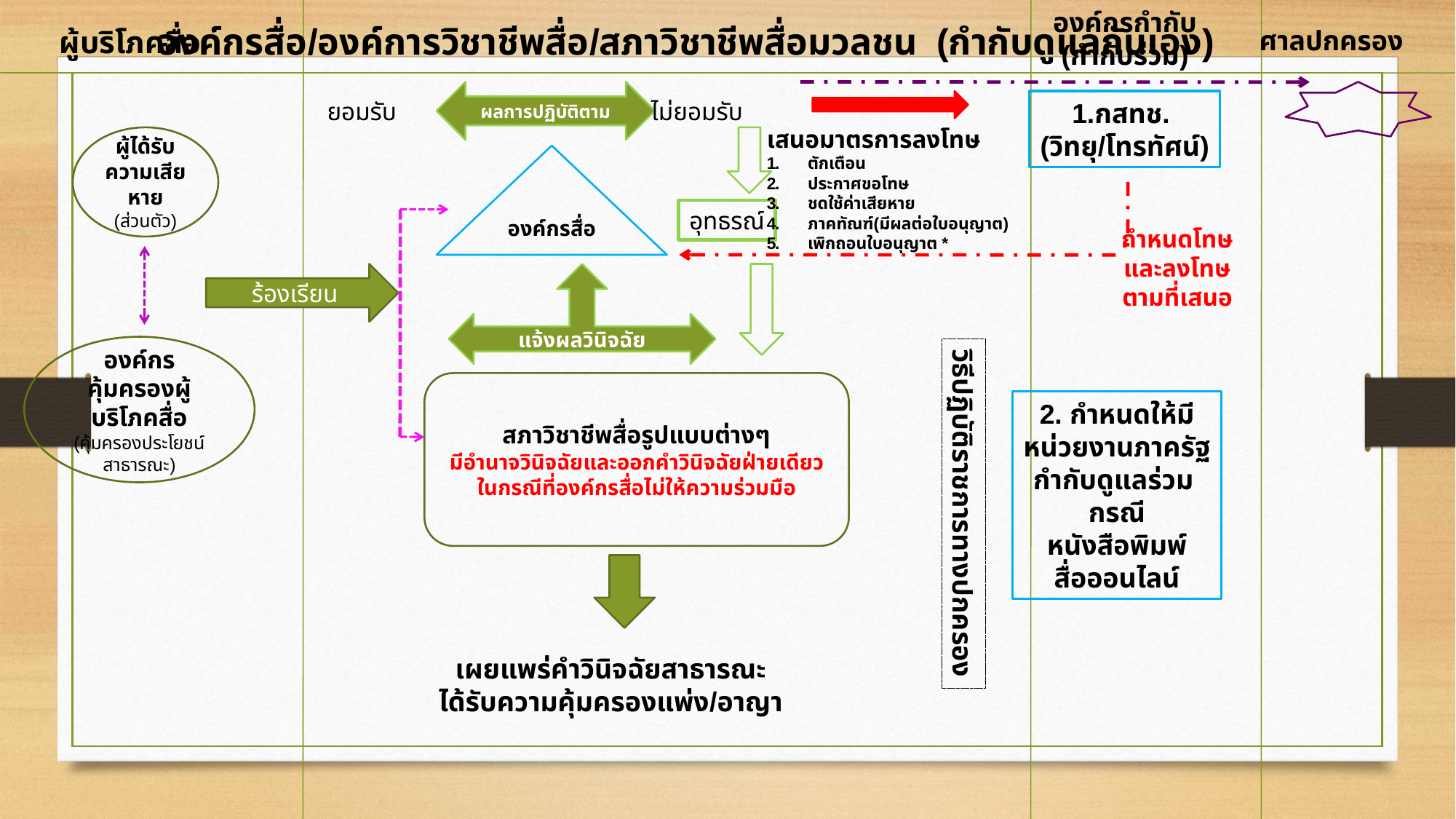

องค์กรกำกับ
(กำกับร่วม)
องค์กรสื่อ/องค์การวิชาชีพสื่อ/สภาวิชาชีพสื่อมวลชน  (กำกับดูแลกันเอง)
ผู้บริโภคสื่อ
ศาลปกครอง
ผลการปฏิบัติตาม

ยอมรับ
ไม่ยอมรับ

1.กสทช.
(วิทยุ/โทรทัศน์)
เสนอมาตรการลงโทษ
ตักเตือน
ประกาศขอโทษ
ชดใช้ค่าเสียหาย
ภาคทัณฑ์(มีผลต่อใบอนุญาต)
เพิกถอนใบอนุญาต *
ผู้ได้รับความเสียหาย
(ส่วนตัว)

องค์กรสื่อ
อุทธรณ์
กำหนดโทษ
และลงโทษ
ตามที่เสนอ
ร้องเรียน
แจ้งผลวินิจฉัย

องค์กรคุ้มครองผู้บริโภคสื่อ
(คุ้มครองประโยชน์สาธารณะ)
สภาวิชาชีพสื่อรูปแบบต่างๆ
มีอำนาจวินิจฉัยและออกคำวินิจฉัยฝ่ายเดียว
ในกรณีที่องค์กรสื่อไม่ให้ความร่วมมือ
2. กำหนดให้มี
หน่วยงานภาครัฐ
กำกับดูแลร่วม
กรณี
หนังสือพิมพ์
สื่อออนไลน์
วิธีปฏิบัติราชการทางปกครอง

เผยแพร่คำวินิจฉัยสาธารณะ
ได้รับความคุ้มครองแพ่ง/อาญา